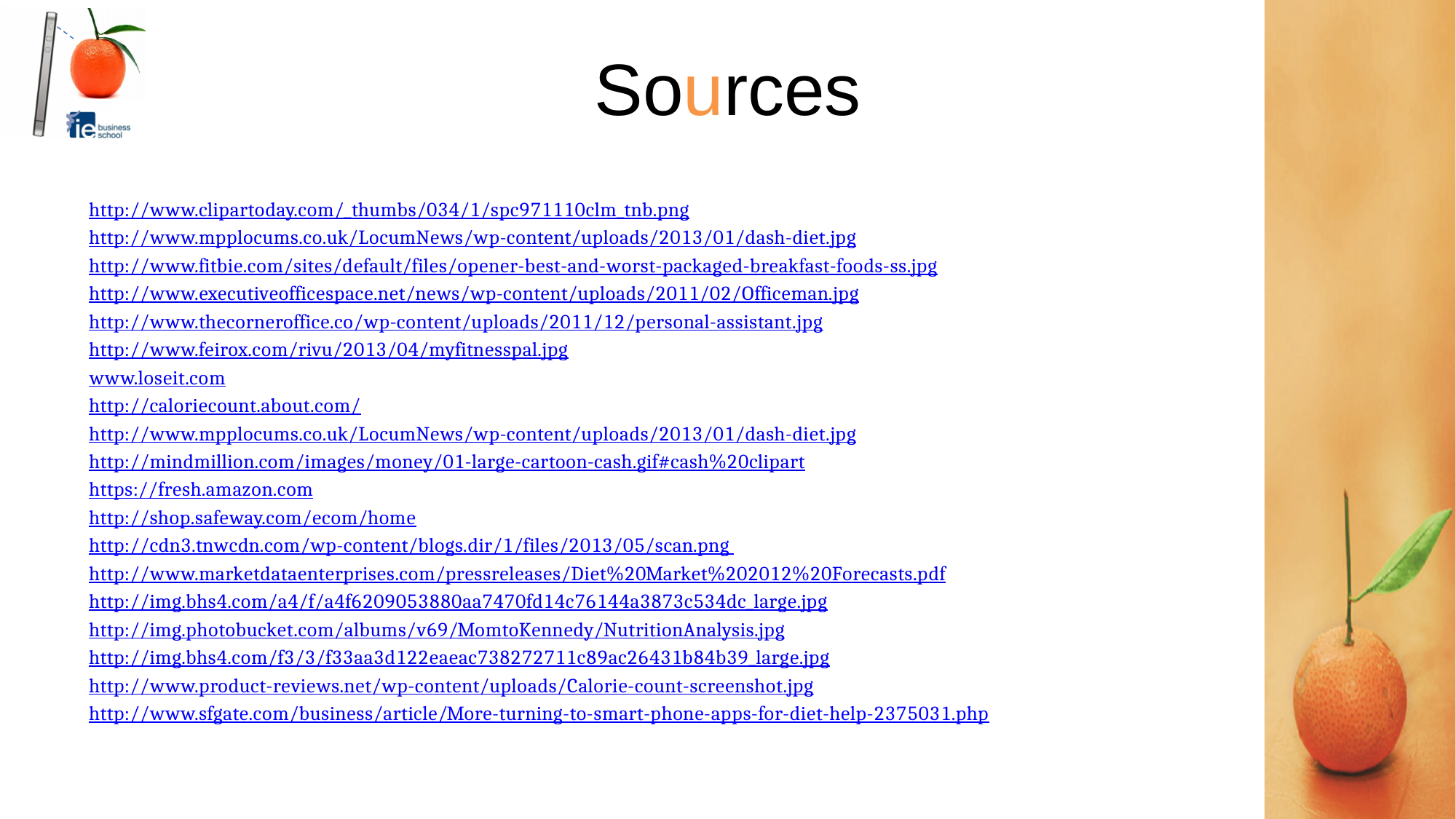

Sources
http://www.clipartoday.com/_thumbs/034/1/spc971110clm_tnb.png
http://www.mpplocums.co.uk/LocumNews/wp-content/uploads/2013/01/dash-diet.jpg
http://www.fitbie.com/sites/default/files/opener-best-and-worst-packaged-breakfast-foods-ss.jpg
http://www.executiveofficespace.net/news/wp-content/uploads/2011/02/Officeman.jpg
http://www.thecorneroffice.co/wp-content/uploads/2011/12/personal-assistant.jpg
http://www.feirox.com/rivu/2013/04/myfitnesspal.jpg
www.loseit.com
http://caloriecount.about.com/
http://www.mpplocums.co.uk/LocumNews/wp-content/uploads/2013/01/dash-diet.jpg
http://mindmillion.com/images/money/01-large-cartoon-cash.gif#cash%20clipart
https://fresh.amazon.com
http://shop.safeway.com/ecom/home
http://cdn3.tnwcdn.com/wp-content/blogs.dir/1/files/2013/05/scan.png
http://www.marketdataenterprises.com/pressreleases/Diet%20Market%202012%20Forecasts.pdf
http://img.bhs4.com/a4/f/a4f6209053880aa7470fd14c76144a3873c534dc_large.jpg
http://img.photobucket.com/albums/v69/MomtoKennedy/NutritionAnalysis.jpg
http://img.bhs4.com/f3/3/f33aa3d122eaeac738272711c89ac26431b84b39_large.jpg
http://www.product-reviews.net/wp-content/uploads/Calorie-count-screenshot.jpg
http://www.sfgate.com/business/article/More-turning-to-smart-phone-apps-for-diet-help-2375031.php